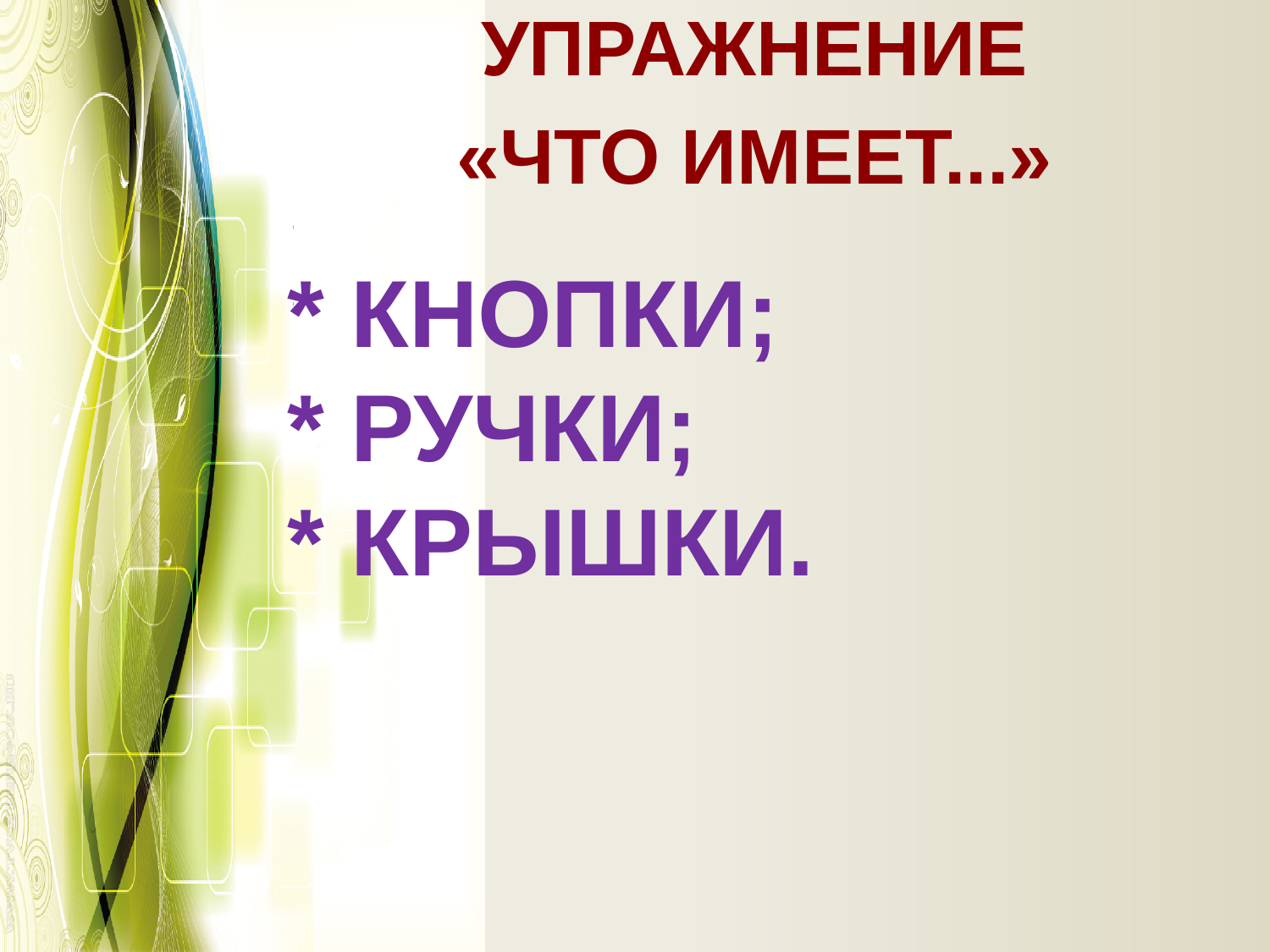

УПРАЖНЕНИЕ
«ЧТО ИМЕЕТ...»
# * кнопки; * ручки; * крышки.